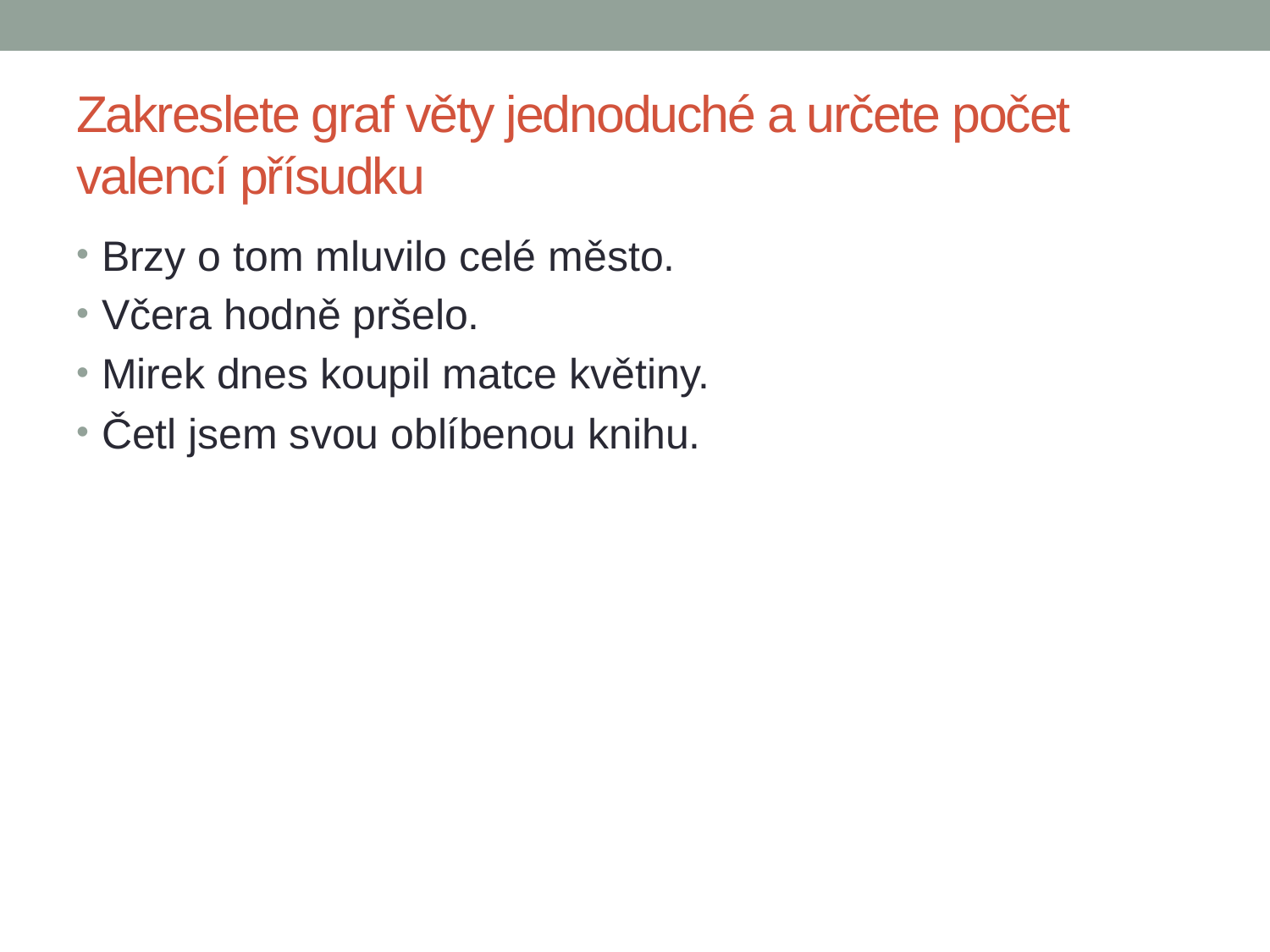

# Zakreslete graf věty jednoduché a určete počet valencí přísudku
Brzy o tom mluvilo celé město.
Včera hodně pršelo.
Mirek dnes koupil matce květiny.
Četl jsem svou oblíbenou knihu.